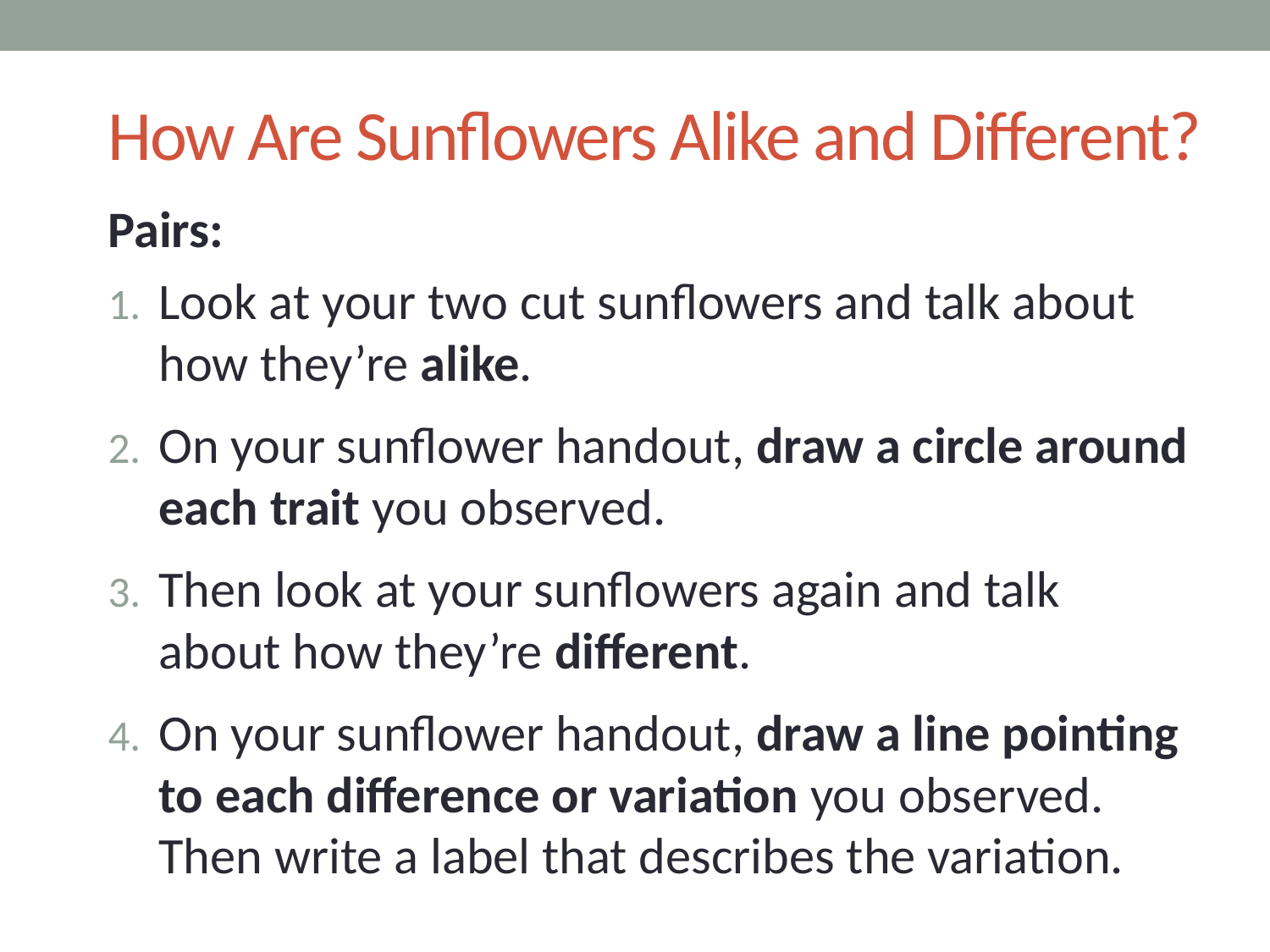

# How Are Sunflowers Alike and Different?
Pairs:
Look at your two cut sunflowers and talk about how they’re alike.
On your sunflower handout, draw a circle around each trait you observed.
Then look at your sunflowers again and talk about how they’re different.
On your sunflower handout, draw a line pointing to each difference or variation you observed. Then write a label that describes the variation.